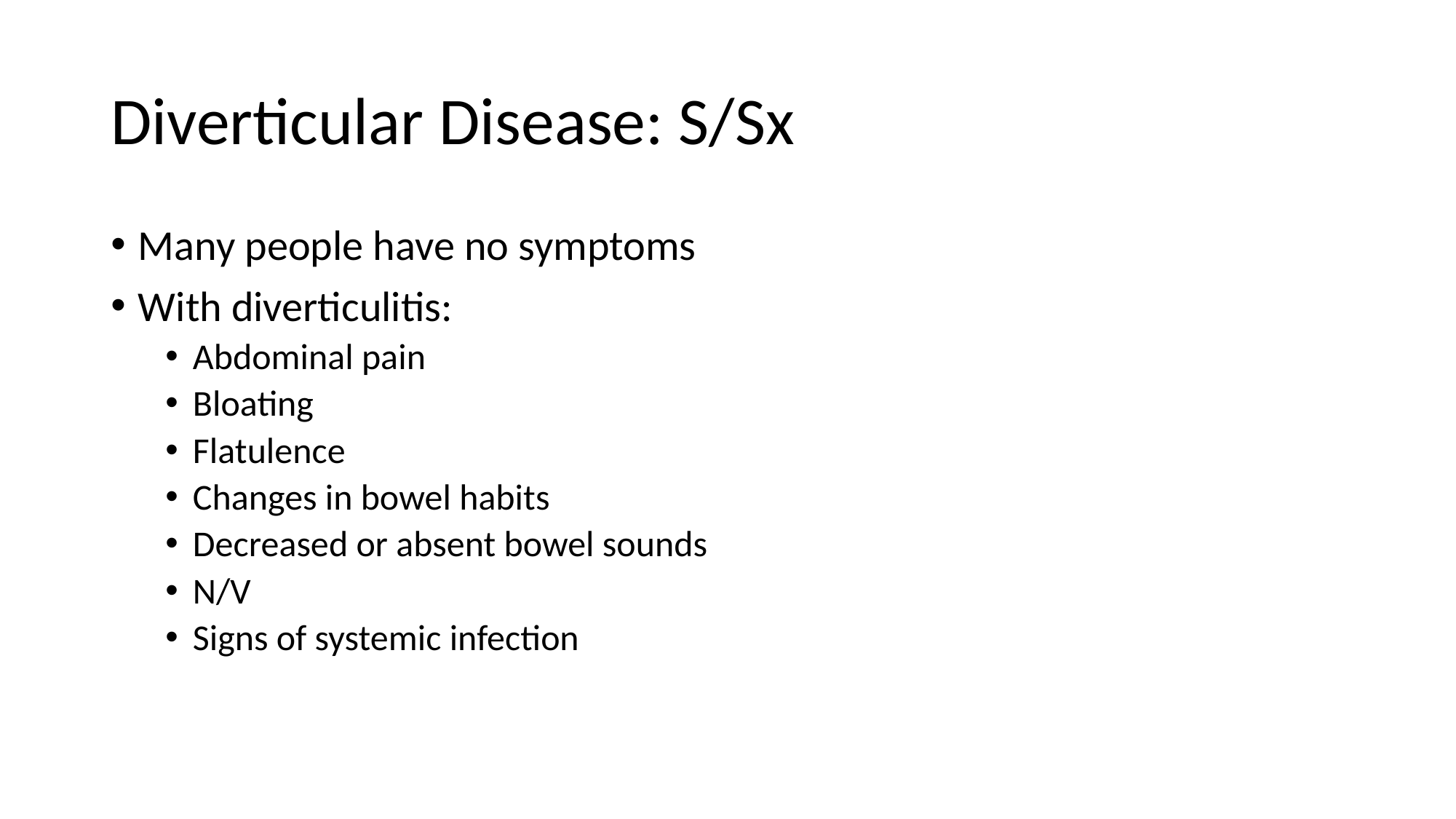

# Diverticular Disease: S/Sx
Many people have no symptoms
With diverticulitis:
Abdominal pain
Bloating
Flatulence
Changes in bowel habits
Decreased or absent bowel sounds
N/V
Signs of systemic infection